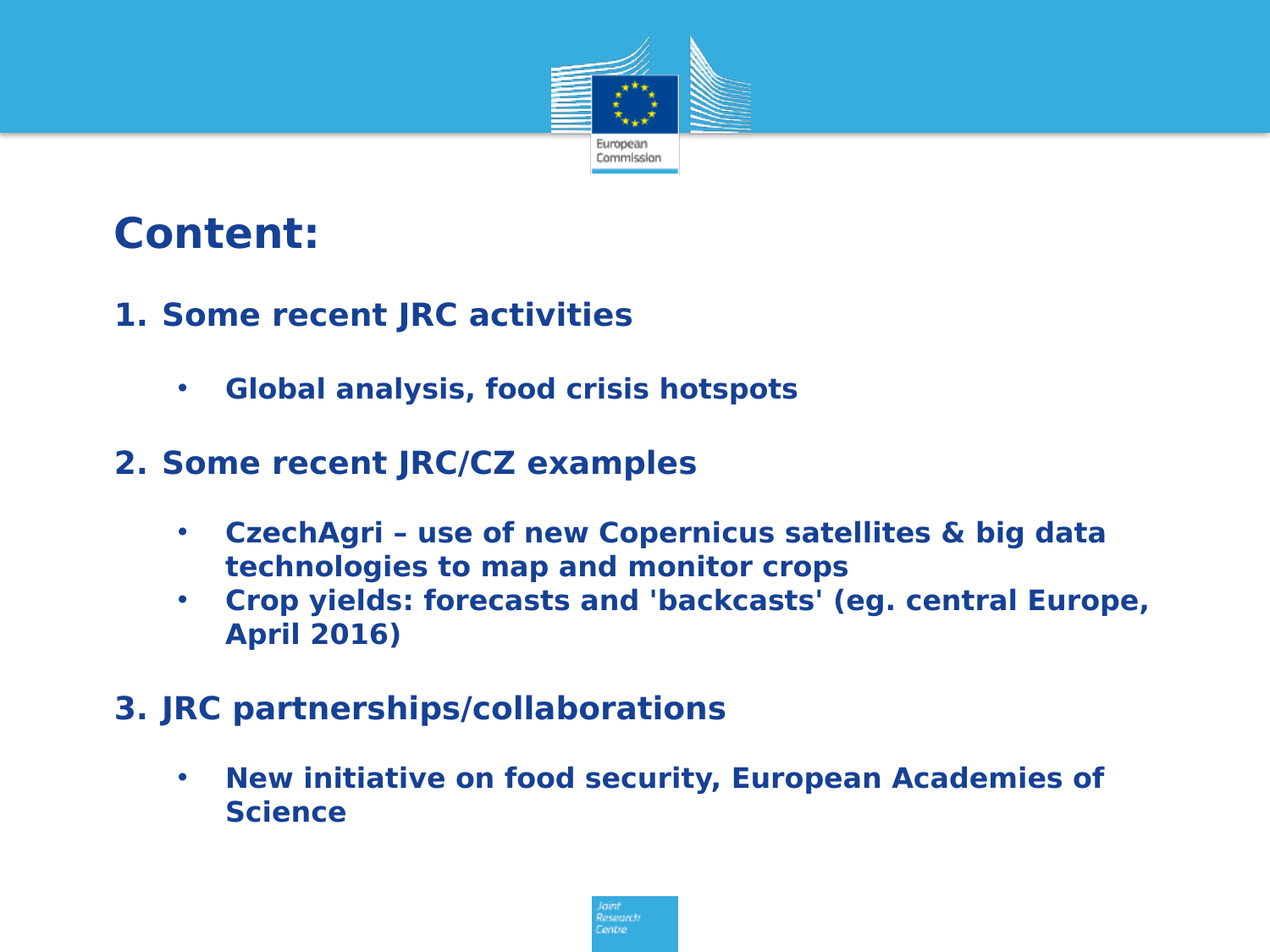

Content:

Some recent JRC activities

Global analysis, food crisis hotspots

Some recent JRC/CZ examples

CzechAgri – use of new Copernicus satellites & big data technologies to map and monitor crops
Crop yields: forecasts and 'backcasts' (eg. central Europe, April 2016)

JRC partnerships/collaborations

New initiative on food security, European Academies of Science